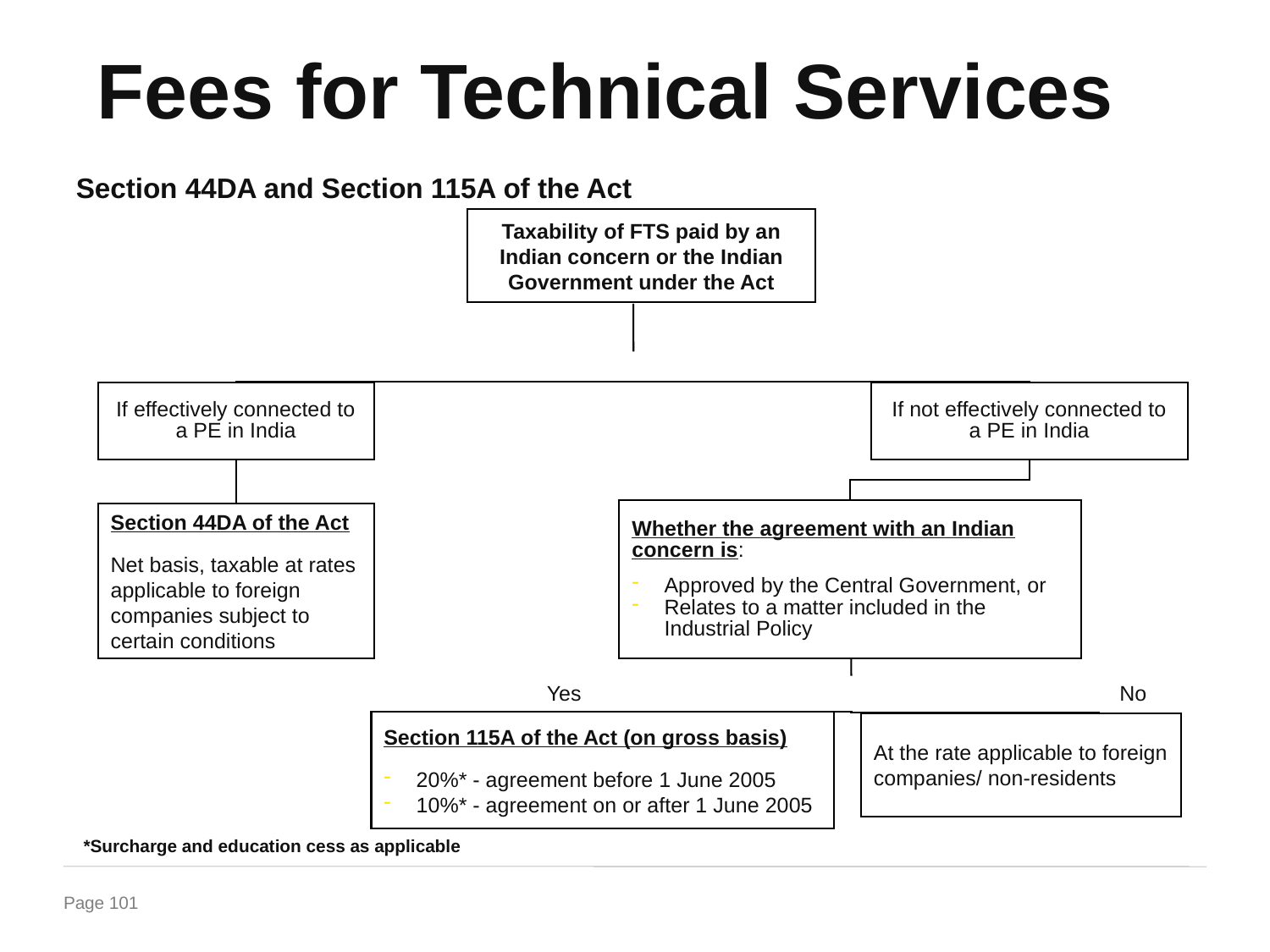

Fees for Technical Services
Section 44DA and Section 115A of the Act
Taxability of FTS paid by an Indian concern or the Indian Government under the Act

If effectively connected to a PE in India
If not effectively connected to a PE in India
Whether the agreement with an Indian concern is:

Approved by the Central Government, or
Relates to a matter included in the Industrial Policy
Section 44DA of the Act

Net basis, taxable at rates applicable to foreign companies subject to certain conditions

Yes
No
Section 115A of the Act (on gross basis)

20%* - agreement before 1 June 2005
10%* - agreement on or after 1 June 2005
At the rate applicable to foreign companies/ non-residents
*Surcharge and education cess as applicable